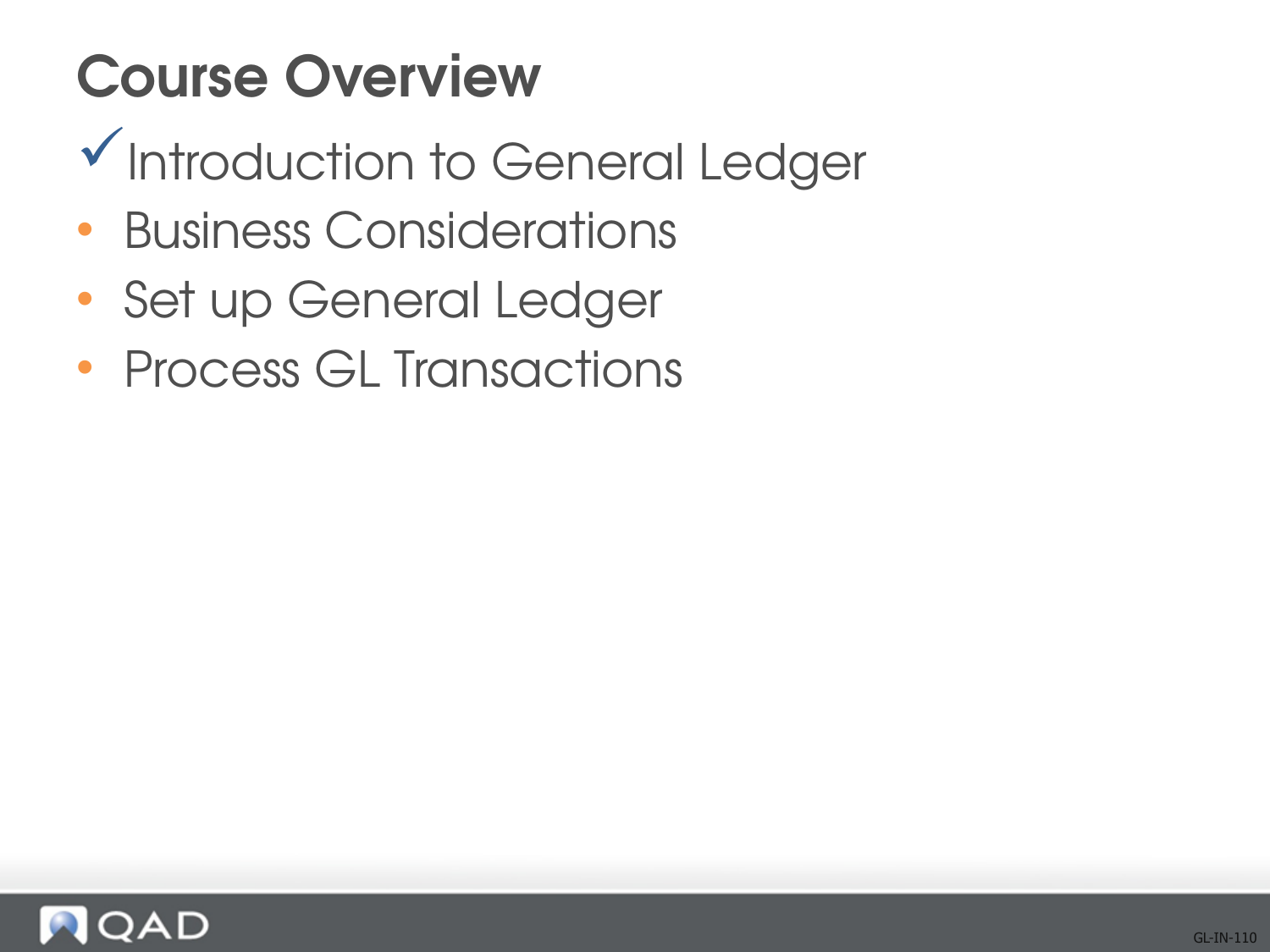

# Course Overview
Introduction to General Ledger
Business Considerations
Set up General Ledger
Process GL Transactions

GL-IN-110